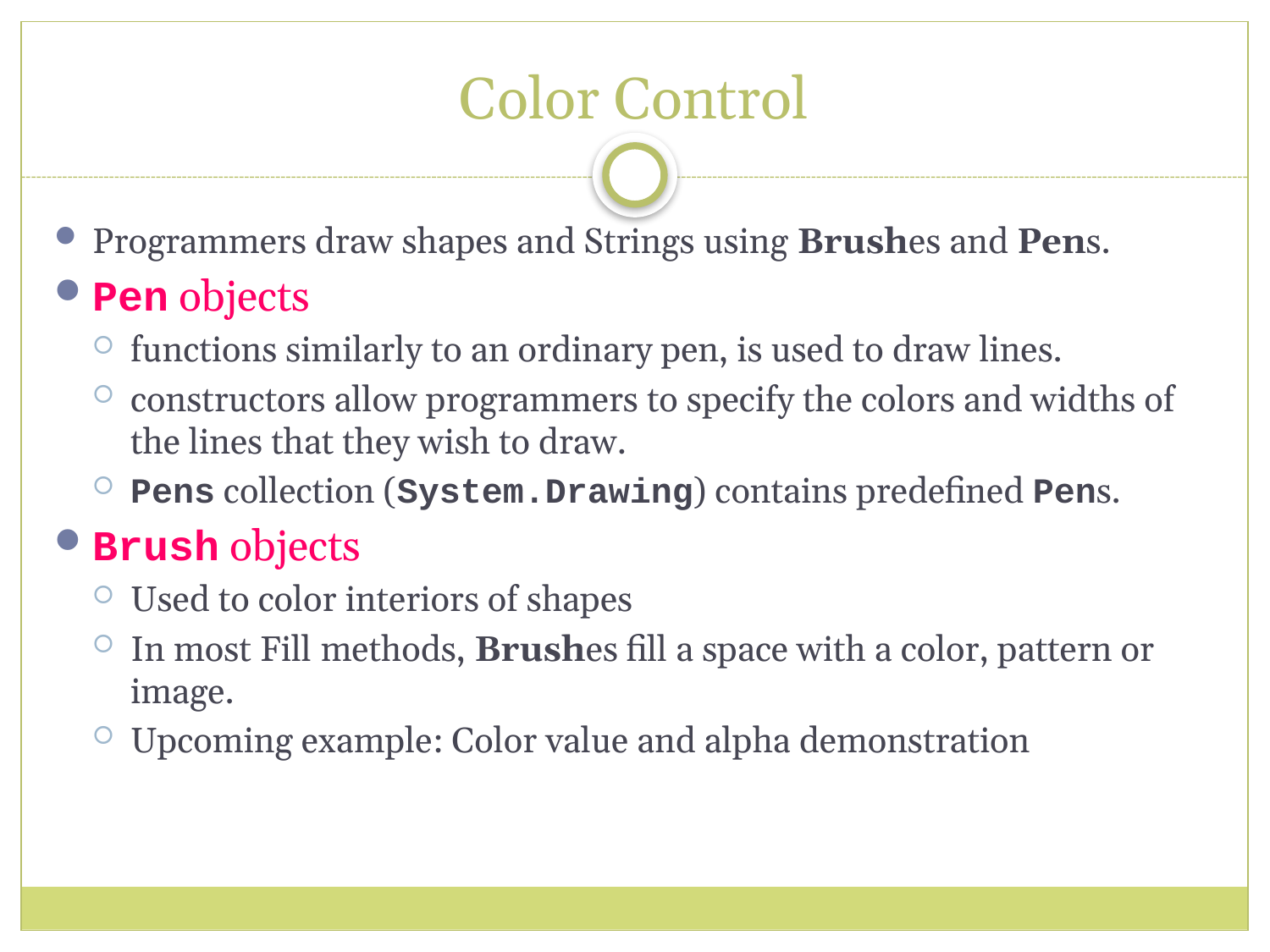

# Color Control
Programmers draw shapes and Strings using Brushes and Pens.
Pen objects
functions similarly to an ordinary pen, is used to draw lines.
constructors allow programmers to specify the colors and widths of the lines that they wish to draw.
Pens collection (System.Drawing) contains predefined Pens.
Brush objects
Used to color interiors of shapes
In most Fill methods, Brushes fill a space with a color, pattern or image.
Upcoming example: Color value and alpha demonstration